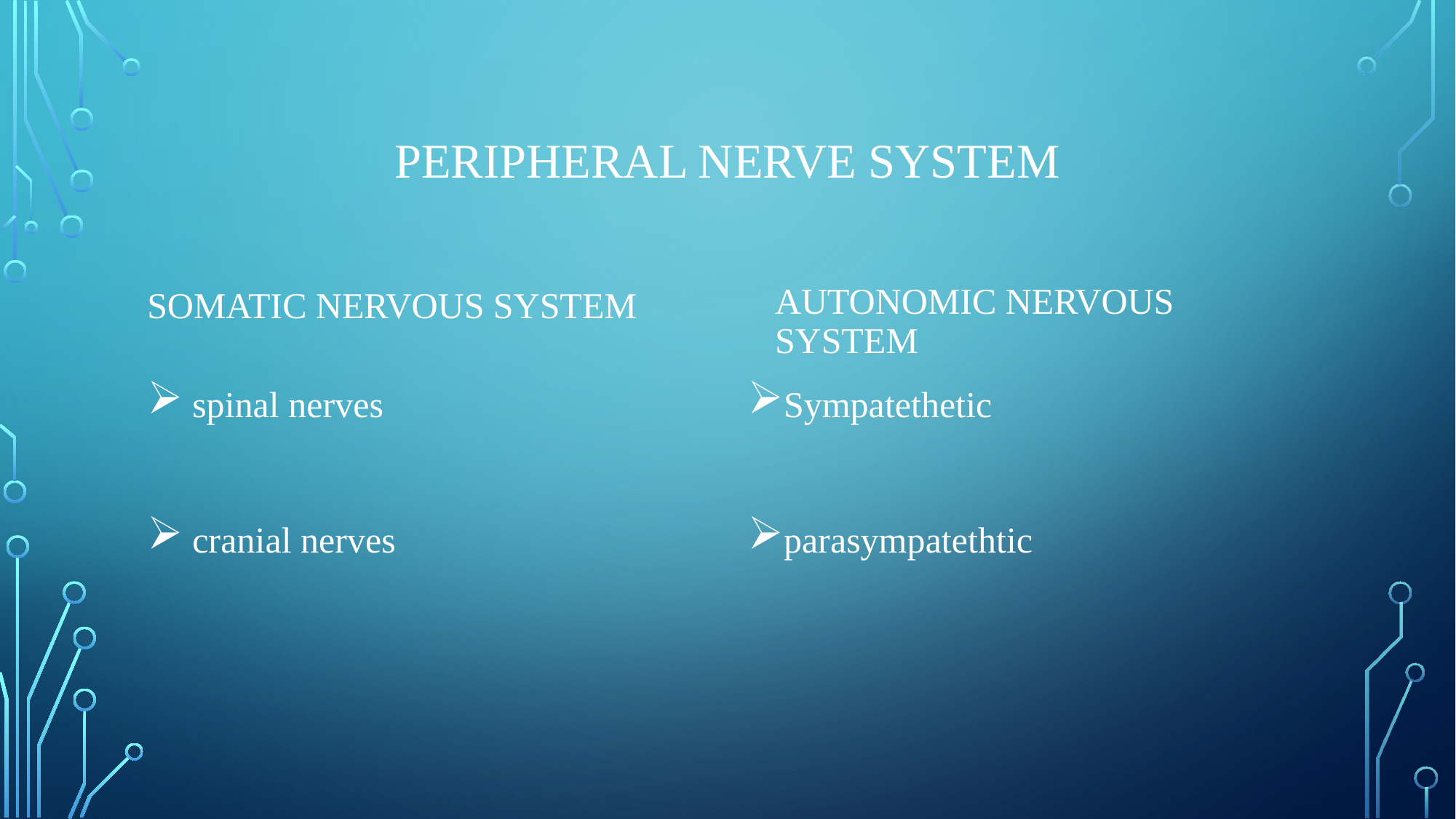

# Peripheral nerve system
Autonomic nervous system
Somatic nervous system
 spinal nerves

 cranial nerves
Sympatethetic

parasympatethtic